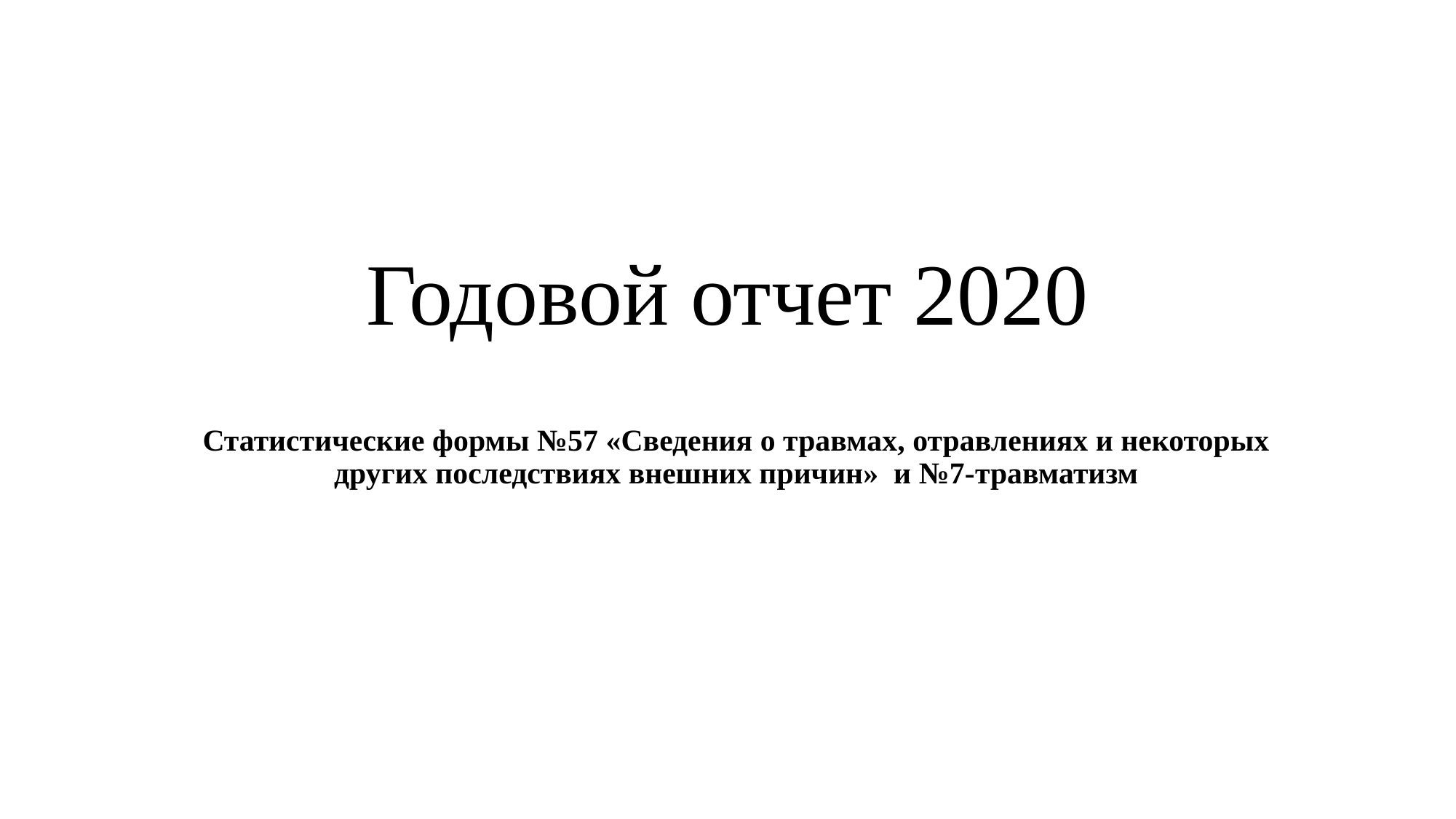

# Годовой отчет 2020
Статистические формы №57 «Сведения о травмах, отравлениях и некоторых других последствиях внешних причин»  и №7-травматизм